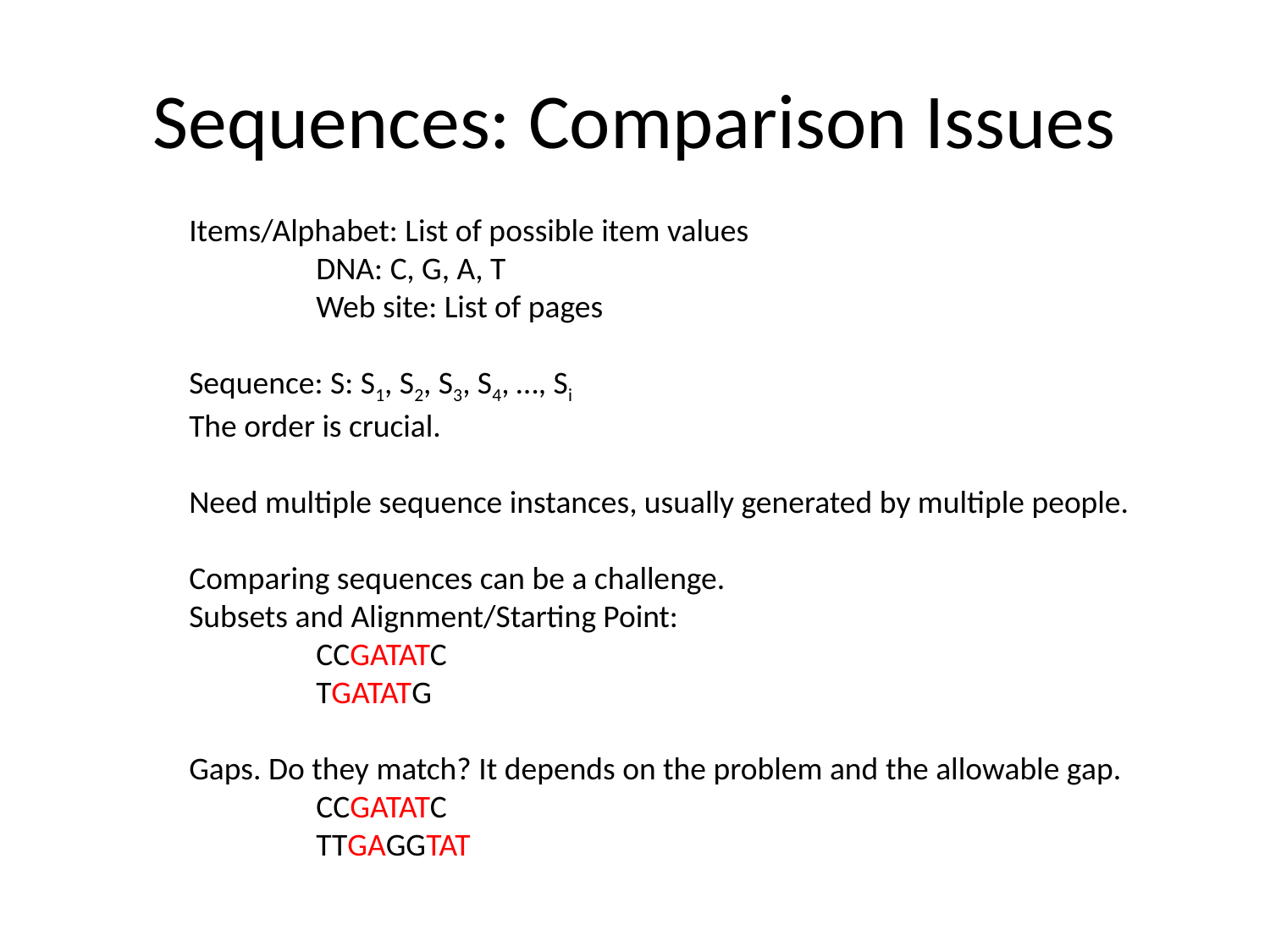

# Sequences: Comparison Issues
Items/Alphabet: List of possible item values
	DNA: C, G, A, T
	Web site: List of pages

Sequence: S: S1, S2, S3, S4, …, Si
The order is crucial.

Need multiple sequence instances, usually generated by multiple people.

Comparing sequences can be a challenge.
Subsets and Alignment/Starting Point:
	CCGATATC
	TGATATG

Gaps. Do they match? It depends on the problem and the allowable gap.
	CCGATATC
	TTGAGGTAT